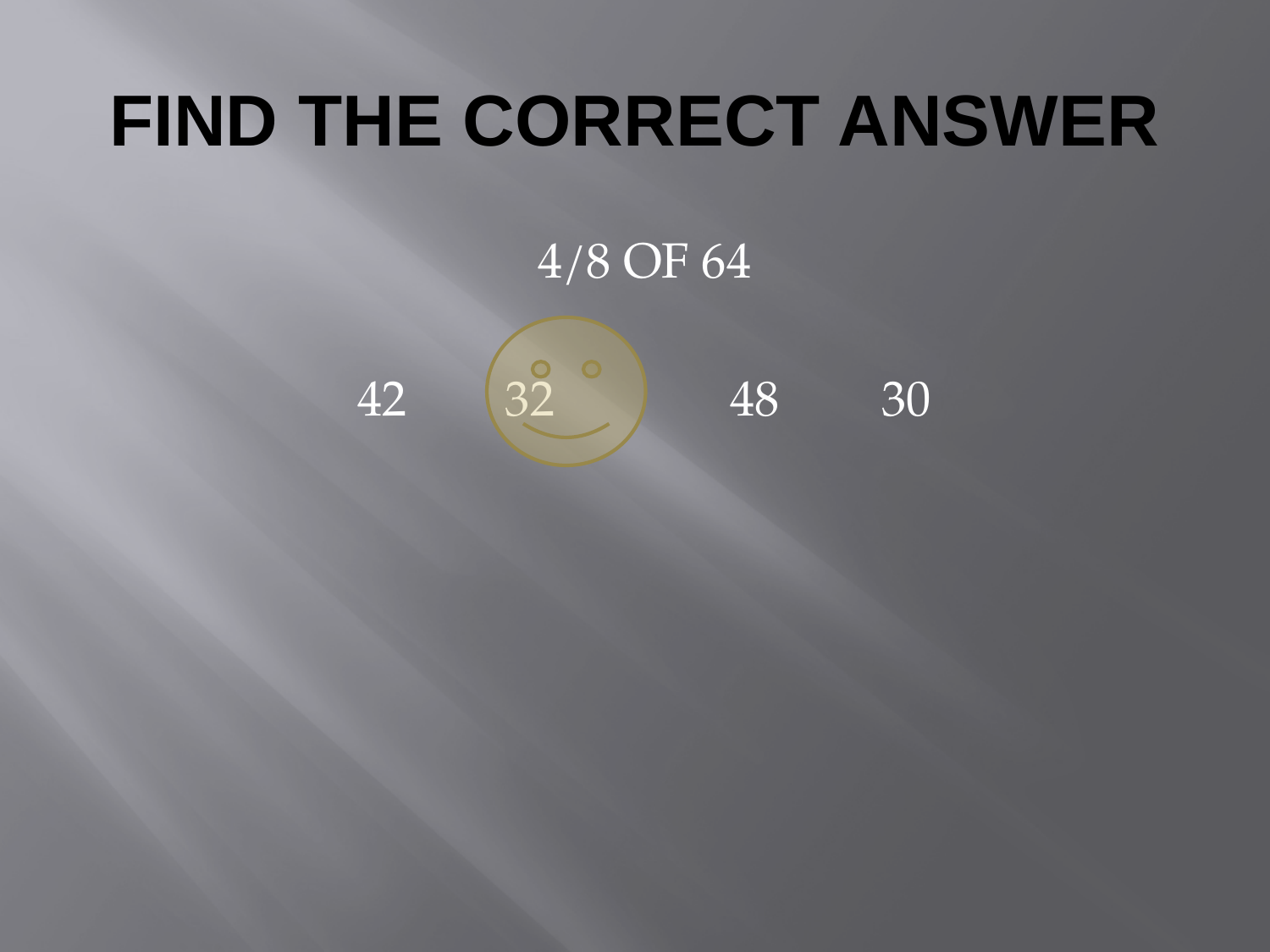

# FIND THE CORRECT ANSWER
4/8 OF 64

42        32	     48	       30